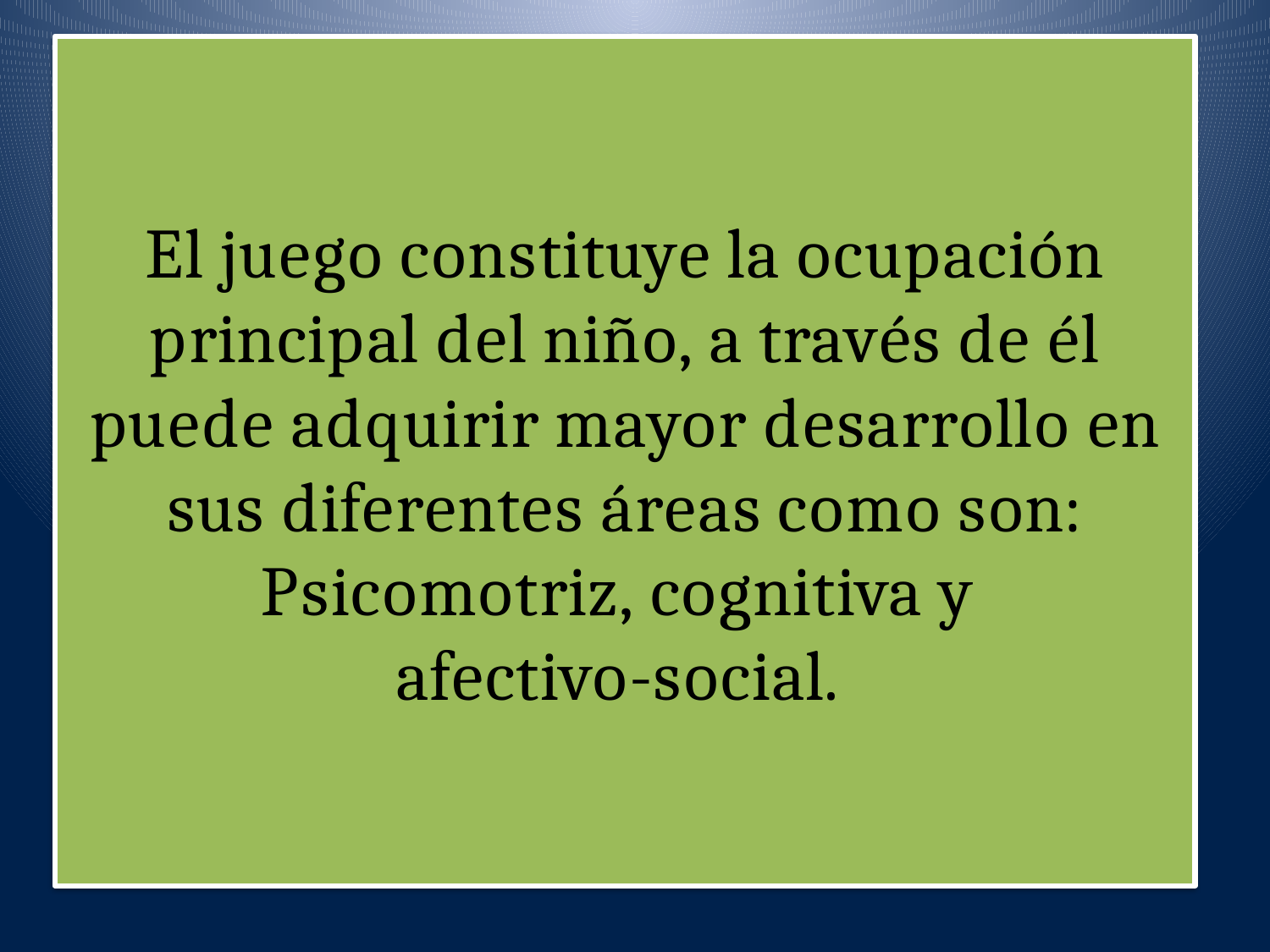

# El juego constituye la ocupación principal del niño, a través de él puede adquirir mayor desarrollo en sus diferentes áreas como son: Psicomotriz, cognitiva y afectivo-social.